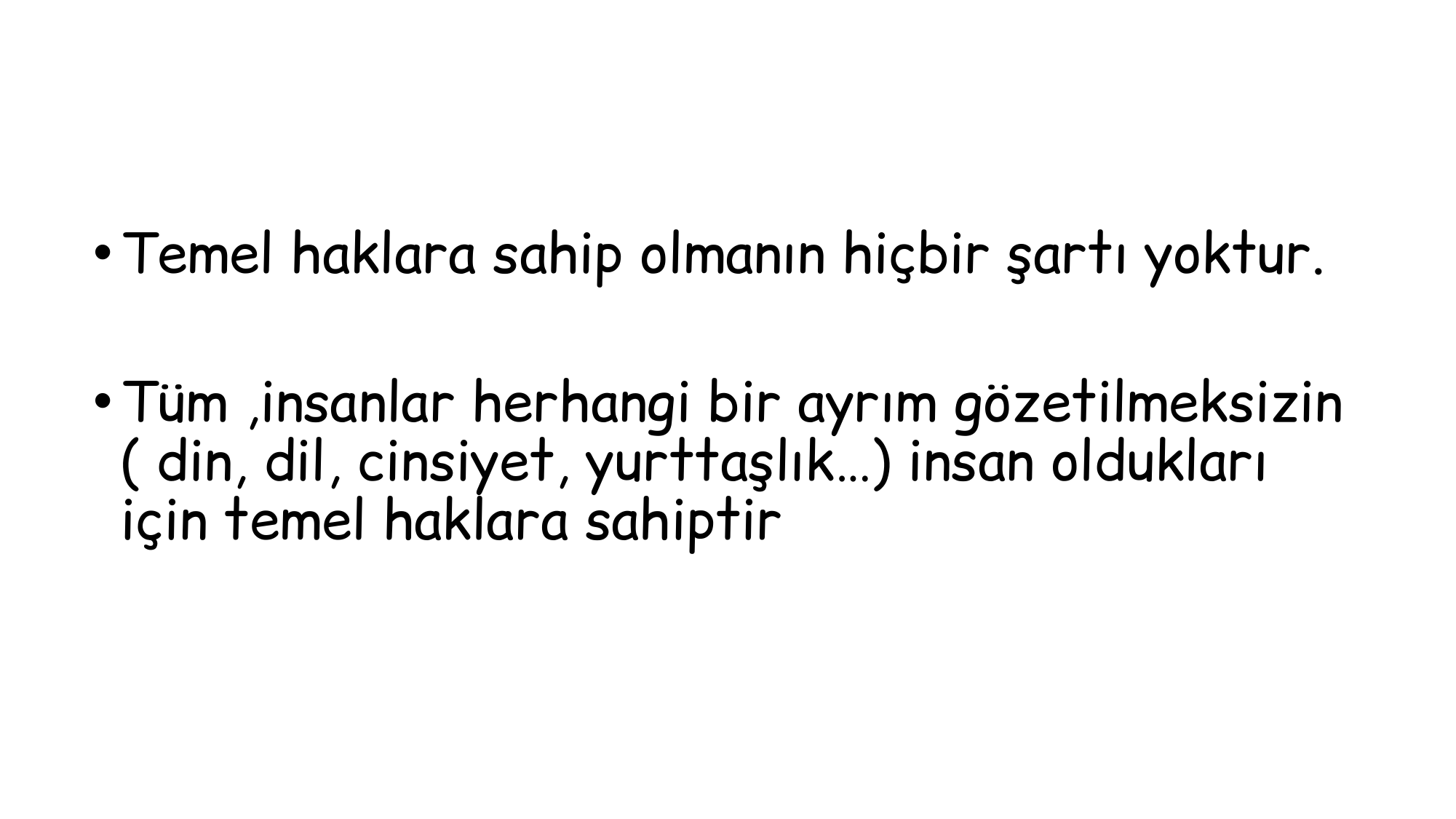

Temel haklara sahip olmanın hiçbir şartı yoktur.

Tüm ,insanlar herhangi bir ayrım gözetilmeksizin ( din, dil, cinsiyet, yurttaşlık…) insan oldukları için temel haklara sahiptir